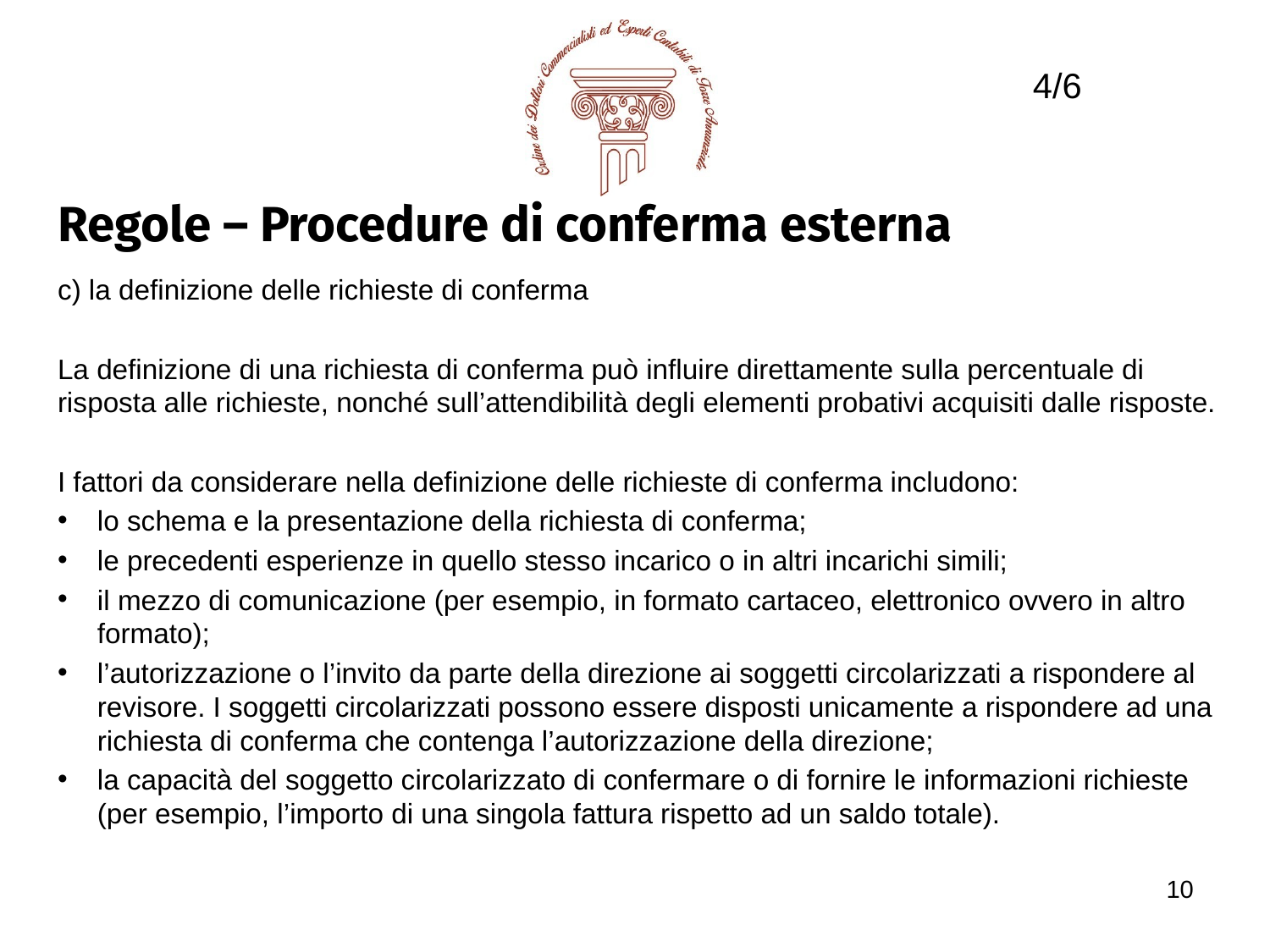

4/6
Regole – Procedure di conferma esterna

c) la definizione delle richieste di conferma

La definizione di una richiesta di conferma può influire direttamente sulla percentuale di risposta alle richieste, nonché sull’attendibilità degli elementi probativi acquisiti dalle risposte.

I fattori da considerare nella definizione delle richieste di conferma includono:
lo schema e la presentazione della richiesta di conferma;
le precedenti esperienze in quello stesso incarico o in altri incarichi simili;
il mezzo di comunicazione (per esempio, in formato cartaceo, elettronico ovvero in altro formato);
l’autorizzazione o l’invito da parte della direzione ai soggetti circolarizzati a rispondere al revisore. I soggetti circolarizzati possono essere disposti unicamente a rispondere ad una richiesta di conferma che contenga l’autorizzazione della direzione;
la capacità del soggetto circolarizzato di confermare o di fornire le informazioni richieste (per esempio, l’importo di una singola fattura rispetto ad un saldo totale).

10